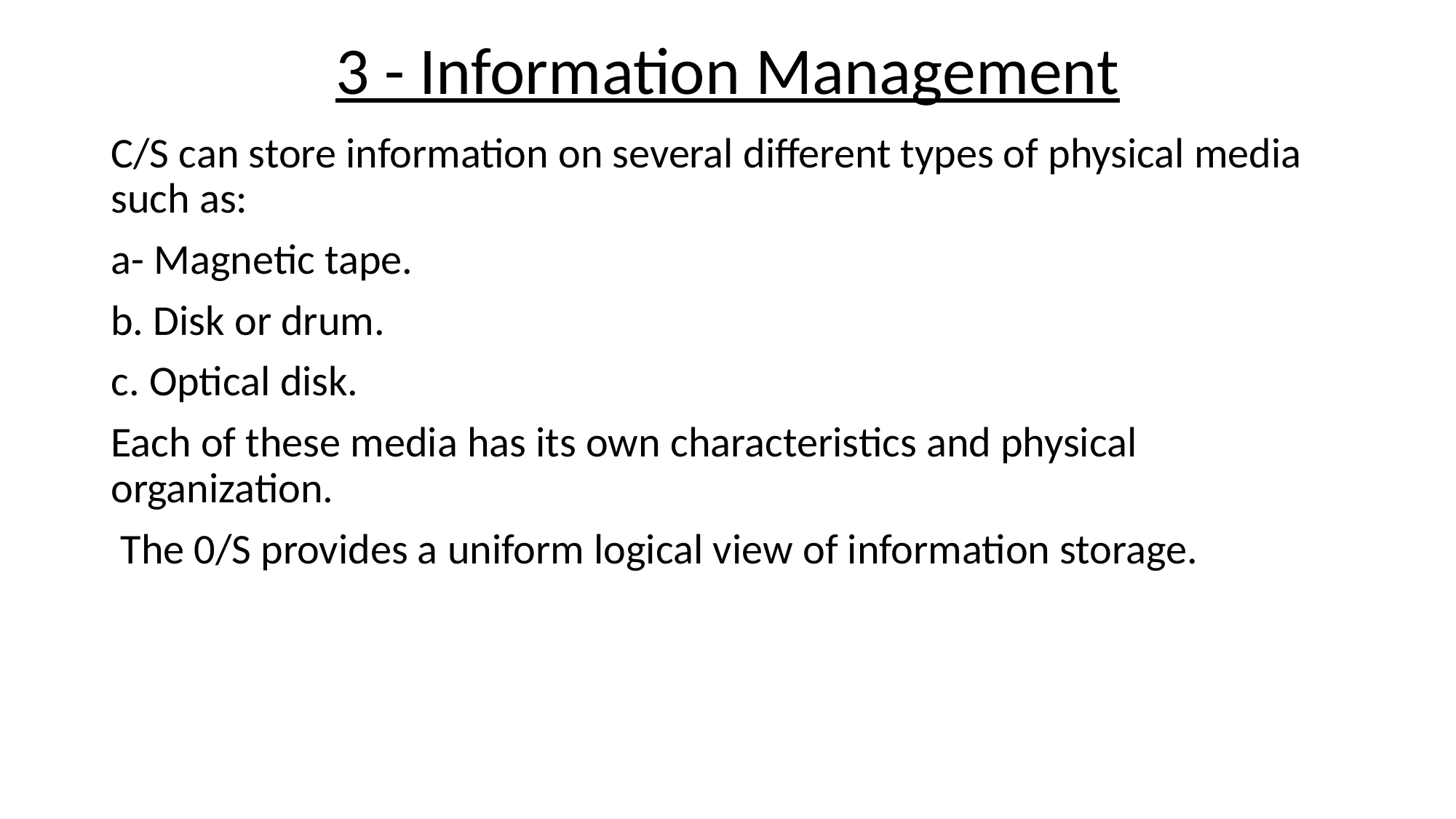

# 3 - Information Management

C/S can store information on several different types of physical media such as:
a- Magnetic tape.
b. Disk or drum.
c. Optical disk.
Each of these media has its own characteristics and physical organization.
 The 0/S provides a uniform logical view of information storage.